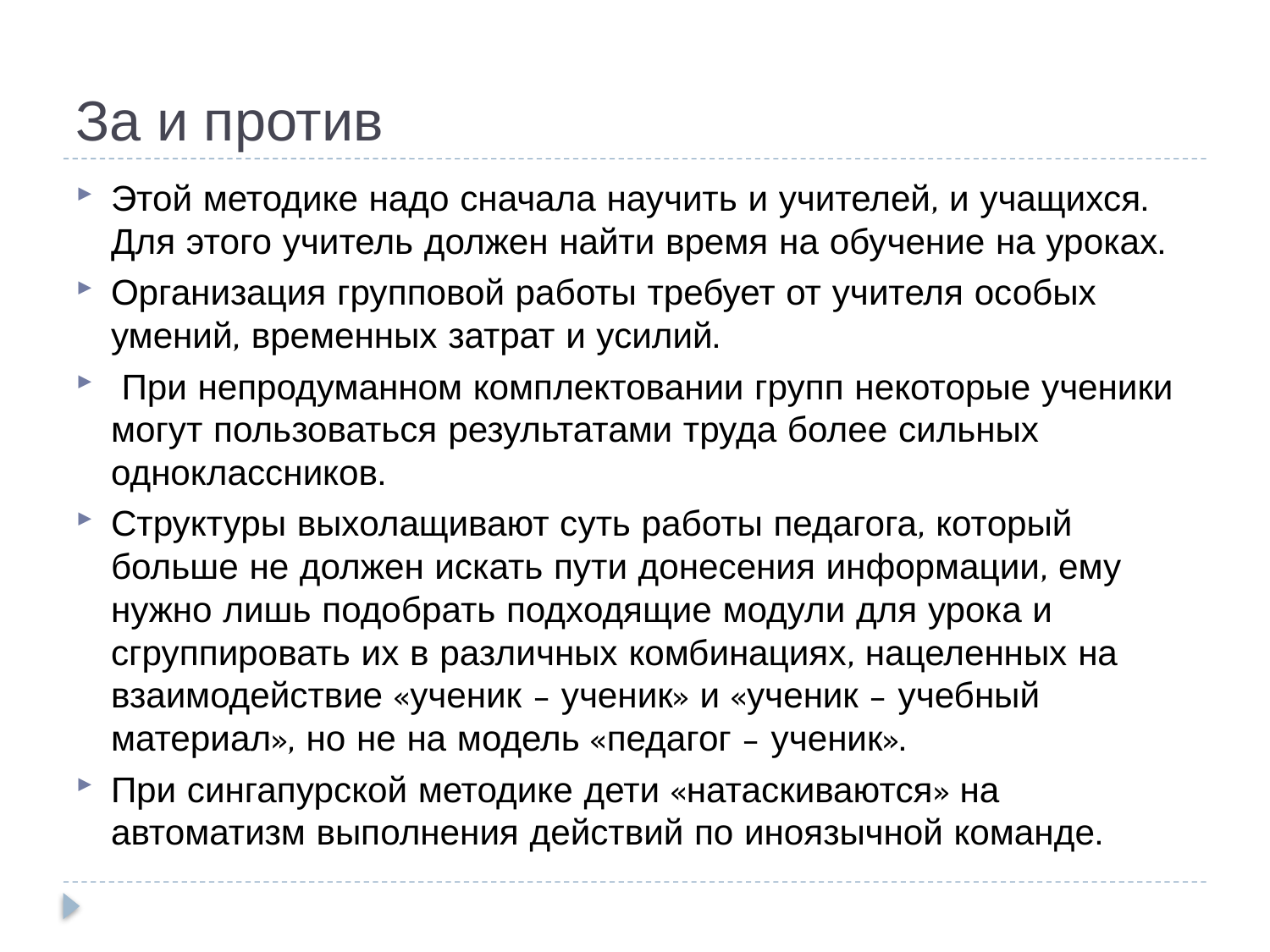

# За и против
Этой методике надо сначала научить и учителей, и учащихся. Для этого учитель должен найти время на обучение на уроках.
Организация групповой работы требует от учителя особых умений, временных затрат и усилий.
 При непродуманном комплектовании групп некоторые ученики могут пользоваться результатами труда более сильных одноклассников.
Структуры выхолащивают суть работы педагога, который больше не должен искать пути донесения информации, ему нужно лишь подобрать подходящие модули для урока и сгруппировать их в различных комбинациях, нацеленных на взаимодействие «ученик – ученик» и «ученик – учебный материал», но не на модель «педагог – ученик».
При сингапурской методике дети «натаскиваются» на автоматизм выполнения действий по иноязычной команде.